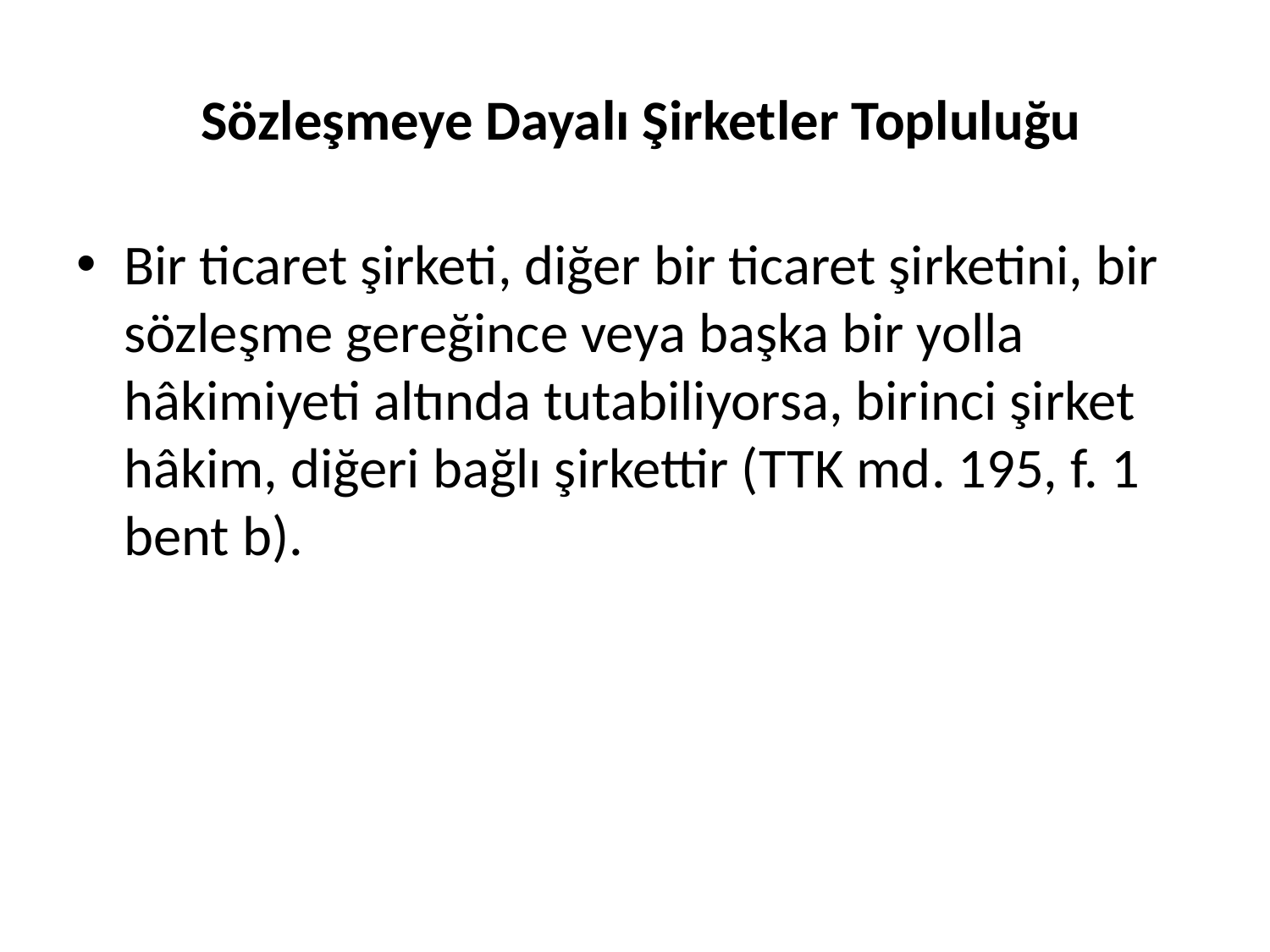

# Sözleşmeye Dayalı Şirketler Topluluğu
Bir ticaret şirketi, diğer bir ticaret şirketini, bir sözleşme gereğince veya başka bir yolla hâkimiyeti altında tutabiliyorsa, birinci şirket hâkim, diğeri bağlı şirkettir (TTK md. 195, f. 1 bent b).